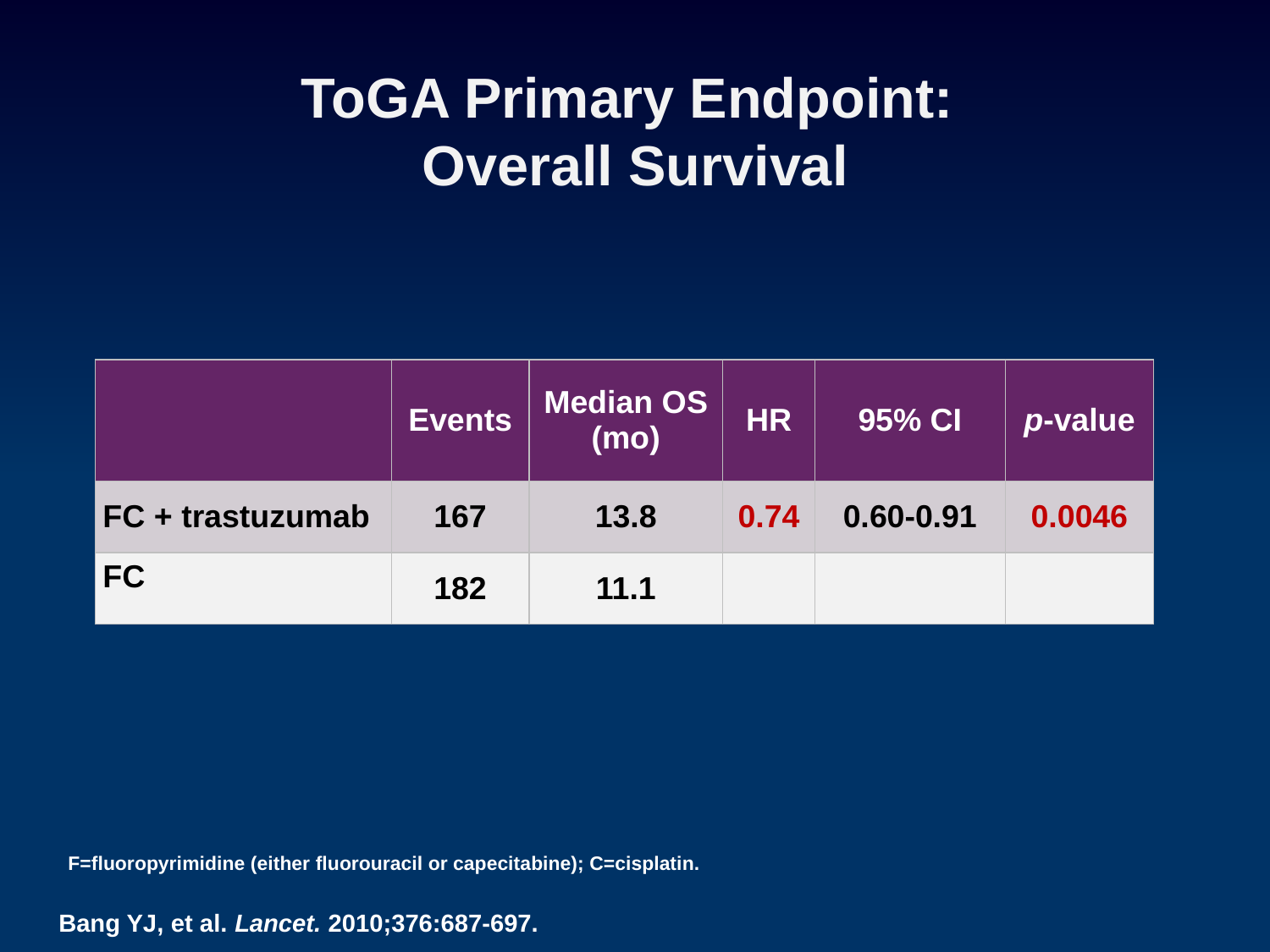

# ToGA Primary Endpoint: Overall Survival

|  | Events | Median OS (mo) | HR | 95% CI | p-value |
| --- | --- | --- | --- | --- | --- |
| FC + trastuzumab | 167 | 13.8 | 0.74 | 0.60-0.91 | 0.0046 |
| FC | 182 | 11.1 |  |  |  |
F=fluoropyrimidine (either fluorouracil or capecitabine); C=cisplatin.
Bang YJ, et al. Lancet. 2010;376:687-697.